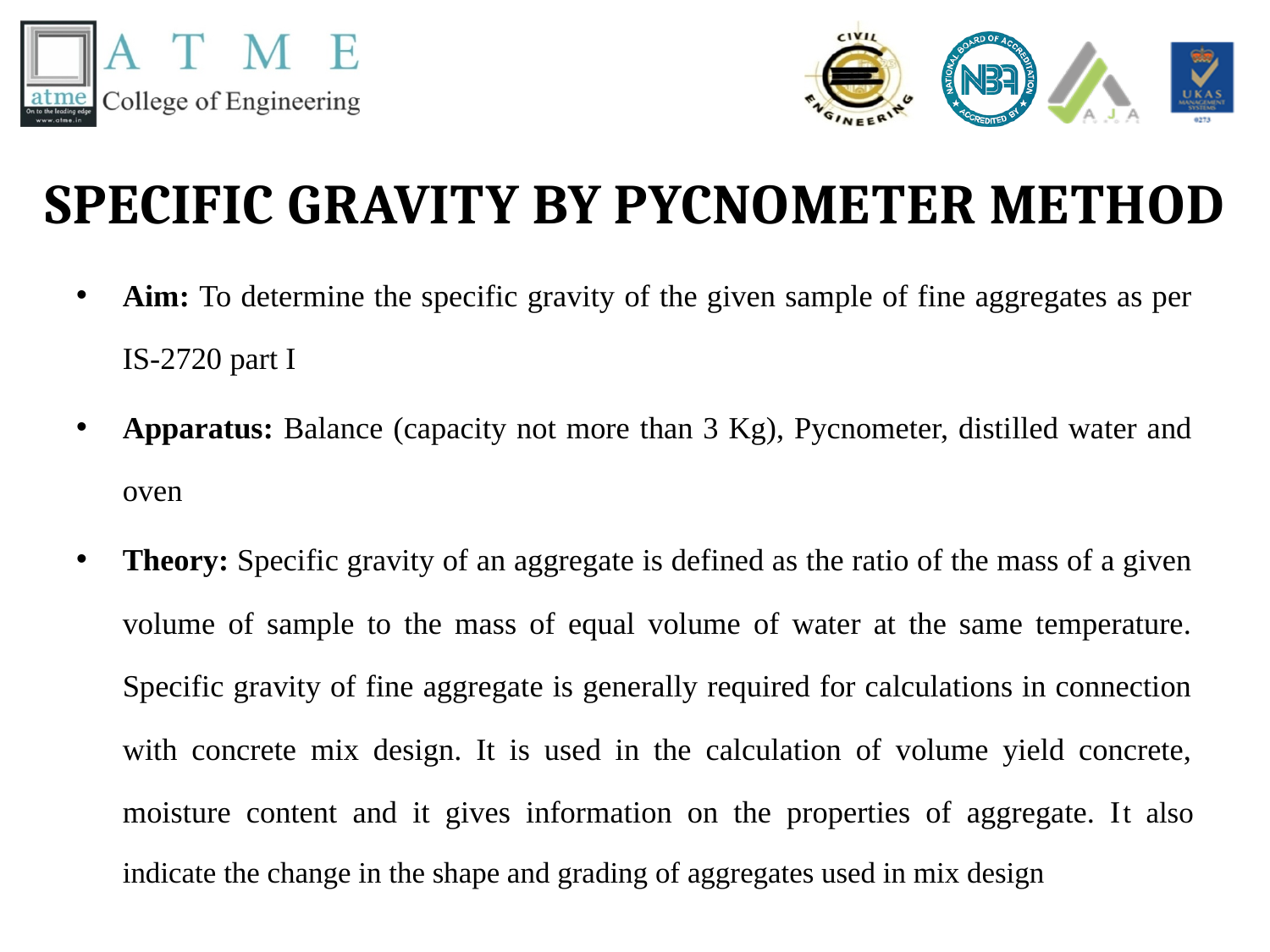

# SPECIFIC GRAVITY BY PYCNOMETER METHOD
Aim: To determine the specific gravity of the given sample of fine aggregates as per IS-2720 part I
Apparatus: Balance (capacity not more than 3 Kg), Pycnometer, distilled water and oven
Theory: Specific gravity of an aggregate is defined as the ratio of the mass of a given volume of sample to the mass of equal volume of water at the same temperature. Specific gravity of fine aggregate is generally required for calculations in connection with concrete mix design. It is used in the calculation of volume yield concrete, moisture content and it gives information on the properties of aggregate. It also indicate the change in the shape and grading of aggregates used in mix design